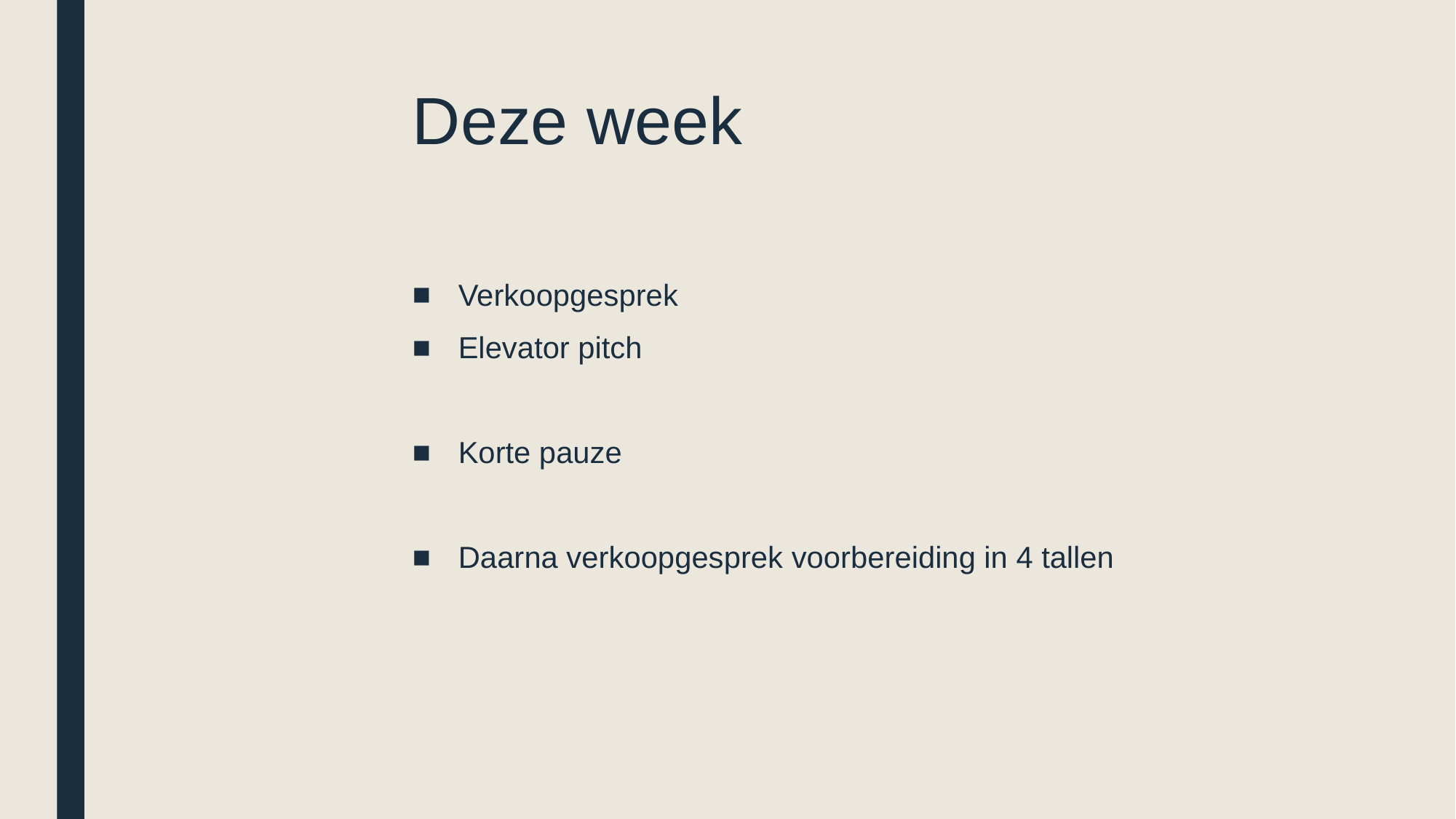

# Deze week
Verkoopgesprek
Elevator pitch

Korte pauze

Daarna verkoopgesprek voorbereiding in 4 tallen